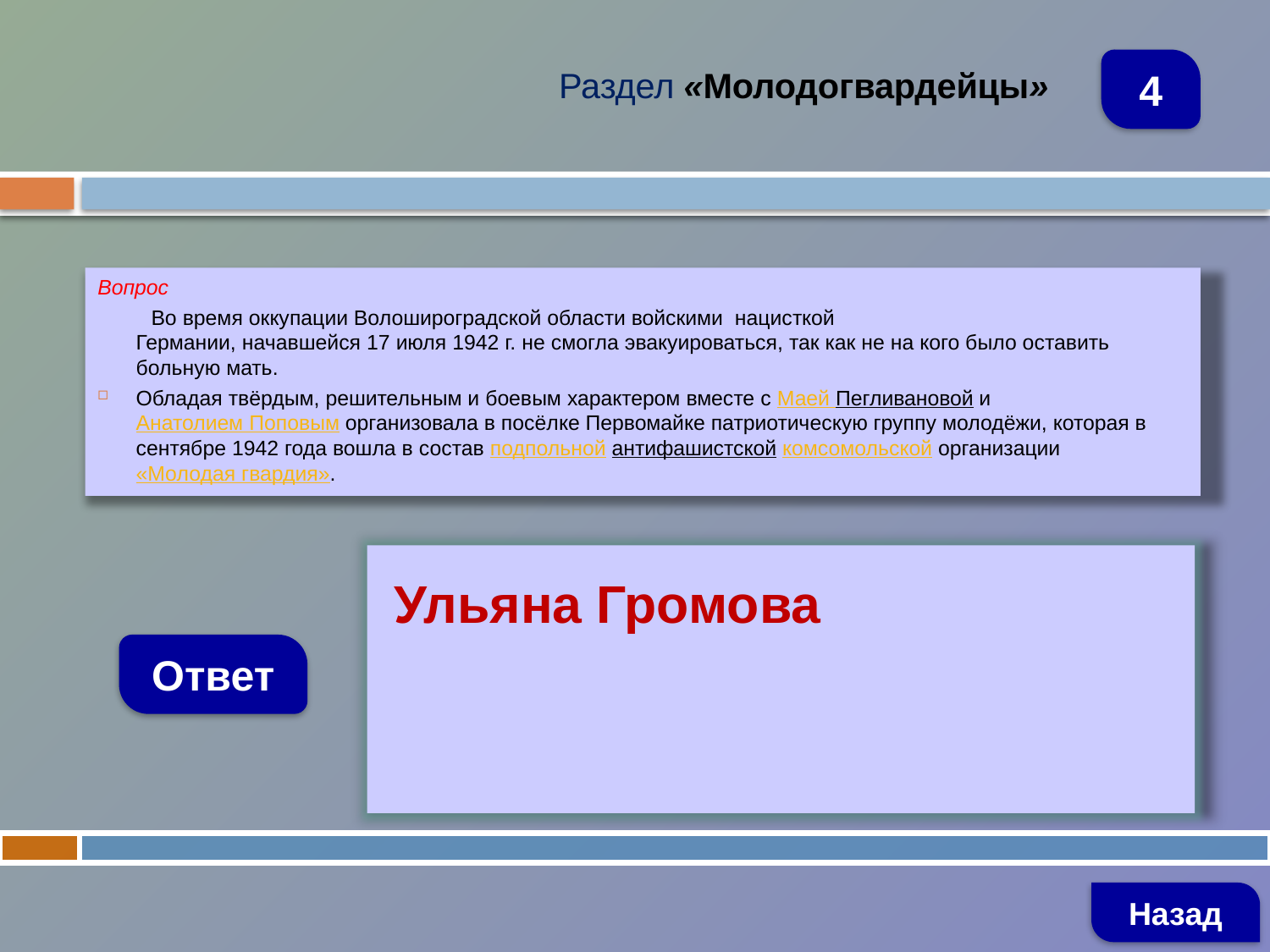

Раздел «Молодогвардейцы»
4
Вопрос
         Во время оккупации Волошироградской области войскими  нацисткой
Германии, начавшейся 17 июля 1942 г. не смогла эвакуироваться, так как не на кого было оставить больную мать.
Обладая твёрдым, решительным и боевым характером вместе с Маей Пегливановой и Анатолием Поповым организовала в посёлке Первомайке патриотическую группу молодёжи, которая в сентябре 1942 года вошла в состав подпольной антифашистской комсомольской организации «Молодая гвардия».

 Ульяна Громова
Ответ

Назад